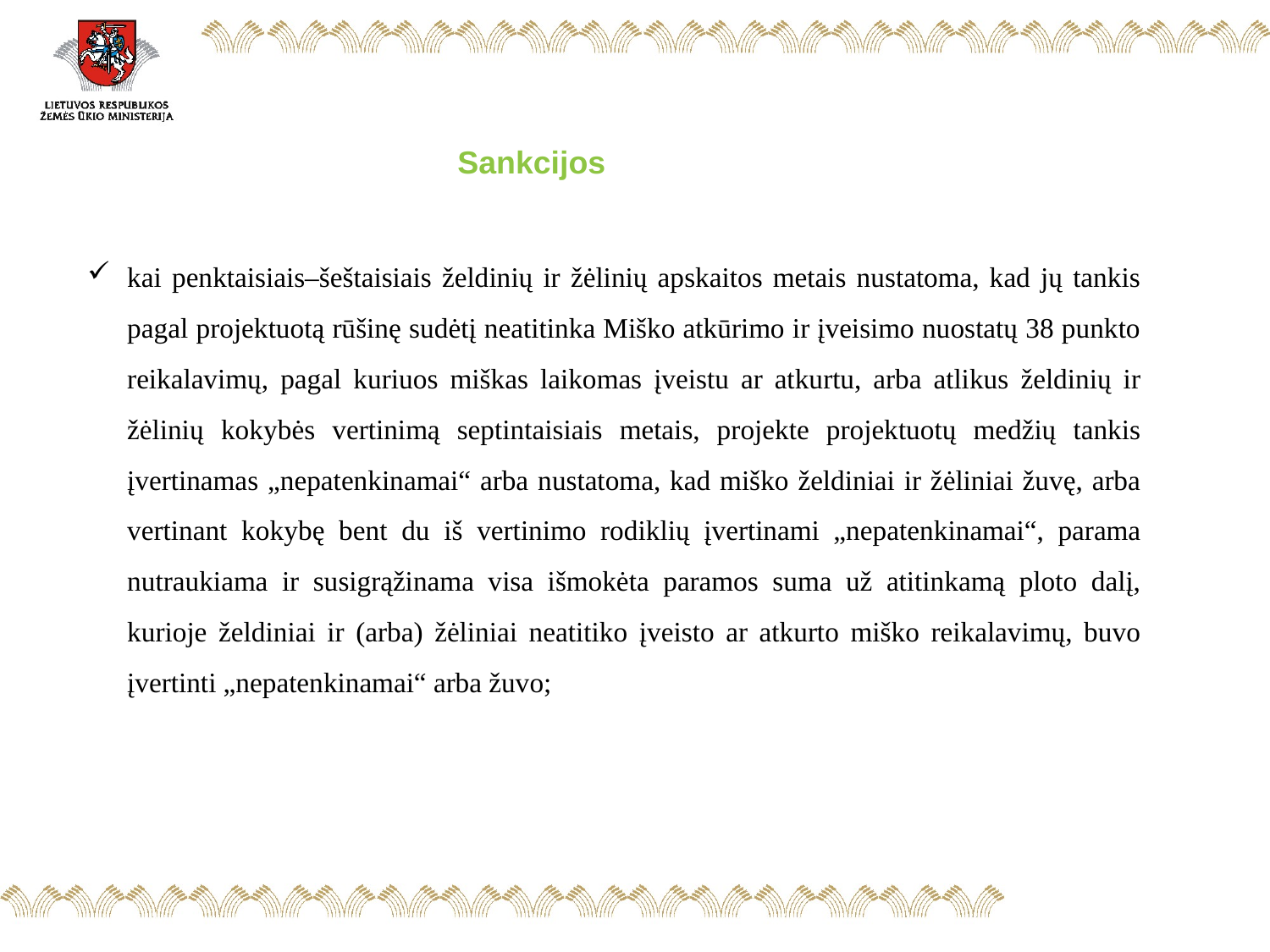

Sankcijos
kai penktaisiais–šeštaisiais želdinių ir žėlinių apskaitos metais nustatoma, kad jų tankis pagal projektuotą rūšinę sudėtį neatitinka Miško atkūrimo ir įveisimo nuostatų 38 punkto reikalavimų, pagal kuriuos miškas laikomas įveistu ar atkurtu, arba atlikus želdinių ir žėlinių kokybės vertinimą septintaisiais metais, projekte projektuotų medžių tankis įvertinamas „nepatenkinamai“ arba nustatoma, kad miško želdiniai ir žėliniai žuvę, arba vertinant kokybę bent du iš vertinimo rodiklių įvertinami „nepatenkinamai“, parama nutraukiama ir susigrąžinama visa išmokėta paramos suma už atitinkamą ploto dalį, kurioje želdiniai ir (arba) žėliniai neatitiko įveisto ar atkurto miško reikalavimų, buvo įvertinti „nepatenkinamai“ arba žuvo;